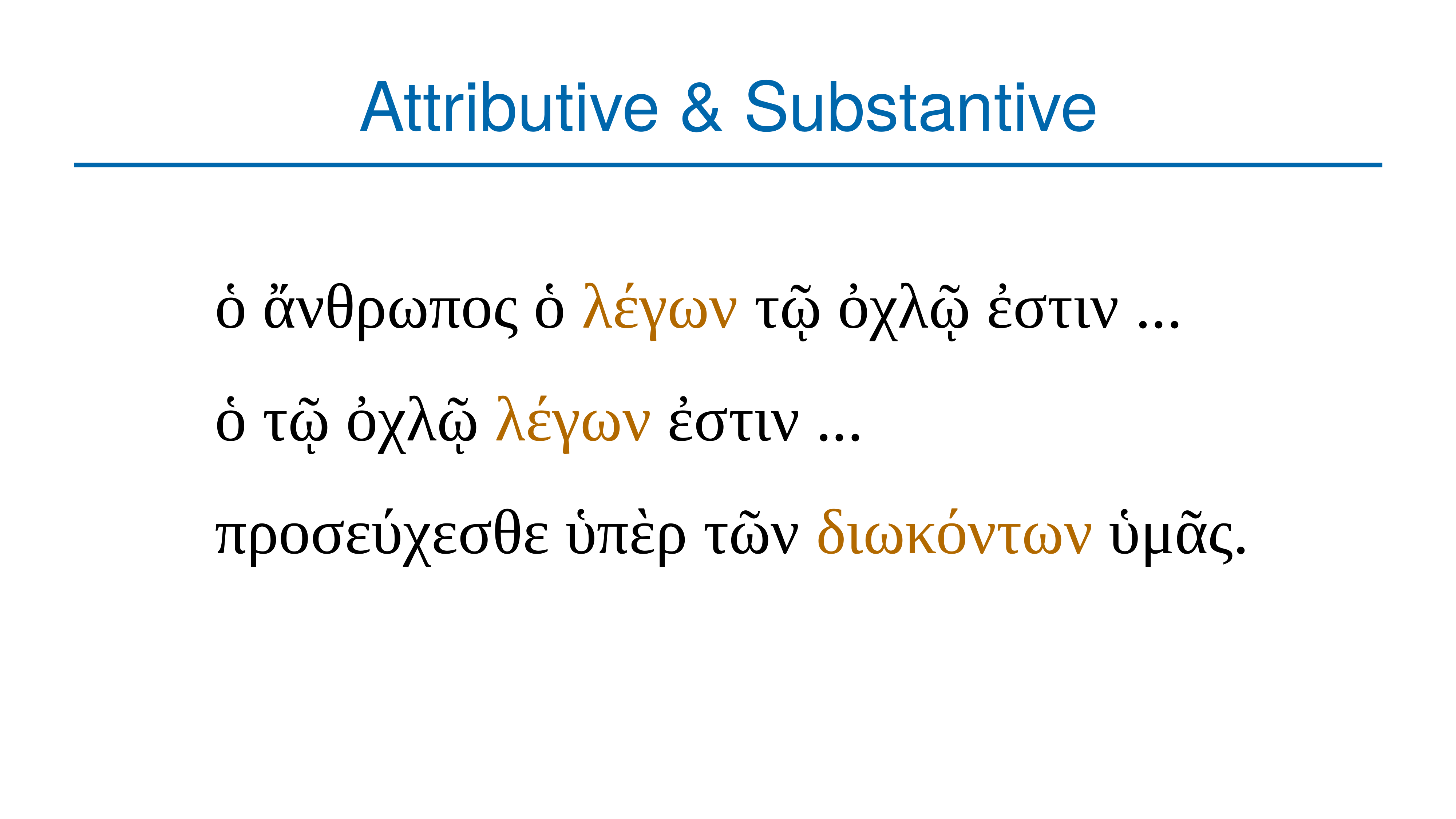

# Attributive & Substantive
ὁ ἄνθρωπος ὁ λέγων τῷ ὀχλῷ ἐστιν ...
ὁ τῷ ὀχλῷ λέγων ἐστιν ...
προσεύχεσθε ὑπὲρ τῶν διωκόντων ὑμᾶς.